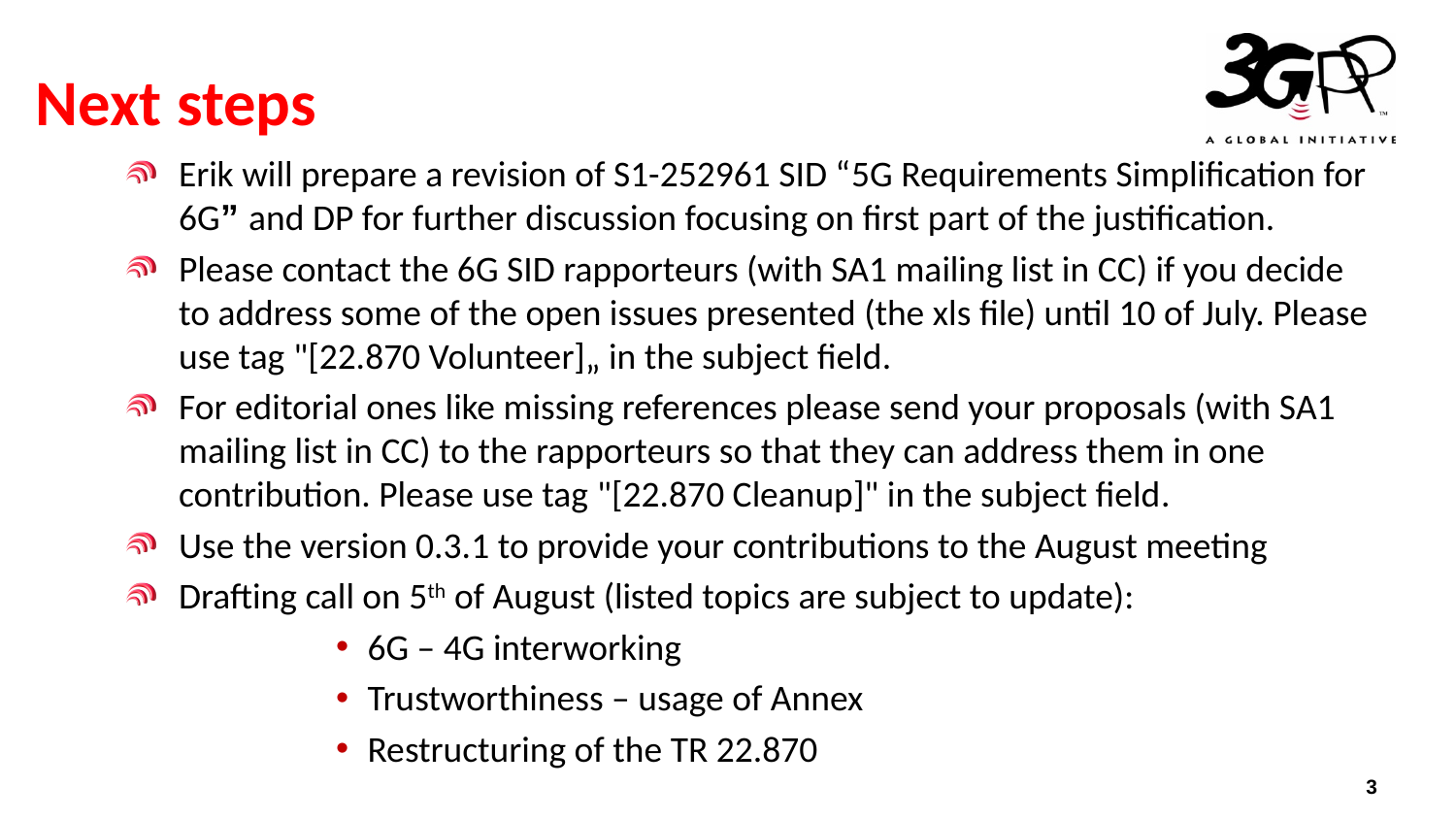

# Next steps
Erik will prepare a revision of S1-252961 SID “5G Requirements Simplification for 6G” and DP for further discussion focusing on first part of the justification.
Please contact the 6G SID rapporteurs (with SA1 mailing list in CC) if you decide to address some of the open issues presented (the xls file) until 10 of July. Please use tag "[22.870 Volunteer]„ in the subject field.
For editorial ones like missing references please send your proposals (with SA1 mailing list in CC) to the rapporteurs so that they can address them in one contribution. Please use tag "[22.870 Cleanup]" in the subject field.
Use the version 0.3.1 to provide your contributions to the August meeting
Drafting call on 5th of August (listed topics are subject to update):
6G – 4G interworking
Trustworthiness – usage of Annex
Restructuring of the TR 22.870